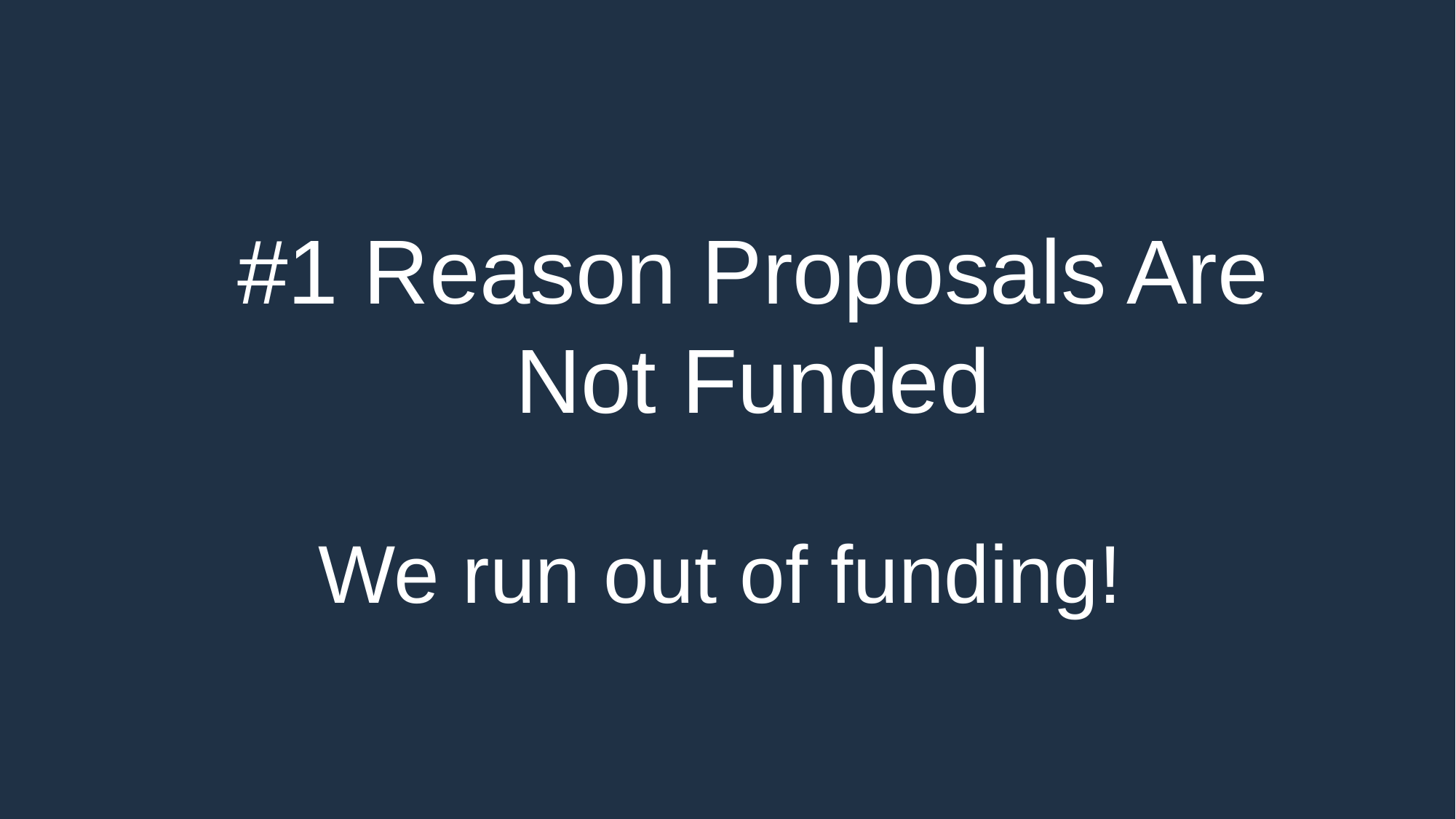

#1 Reason Proposals Are Not Funded
We run out of funding!